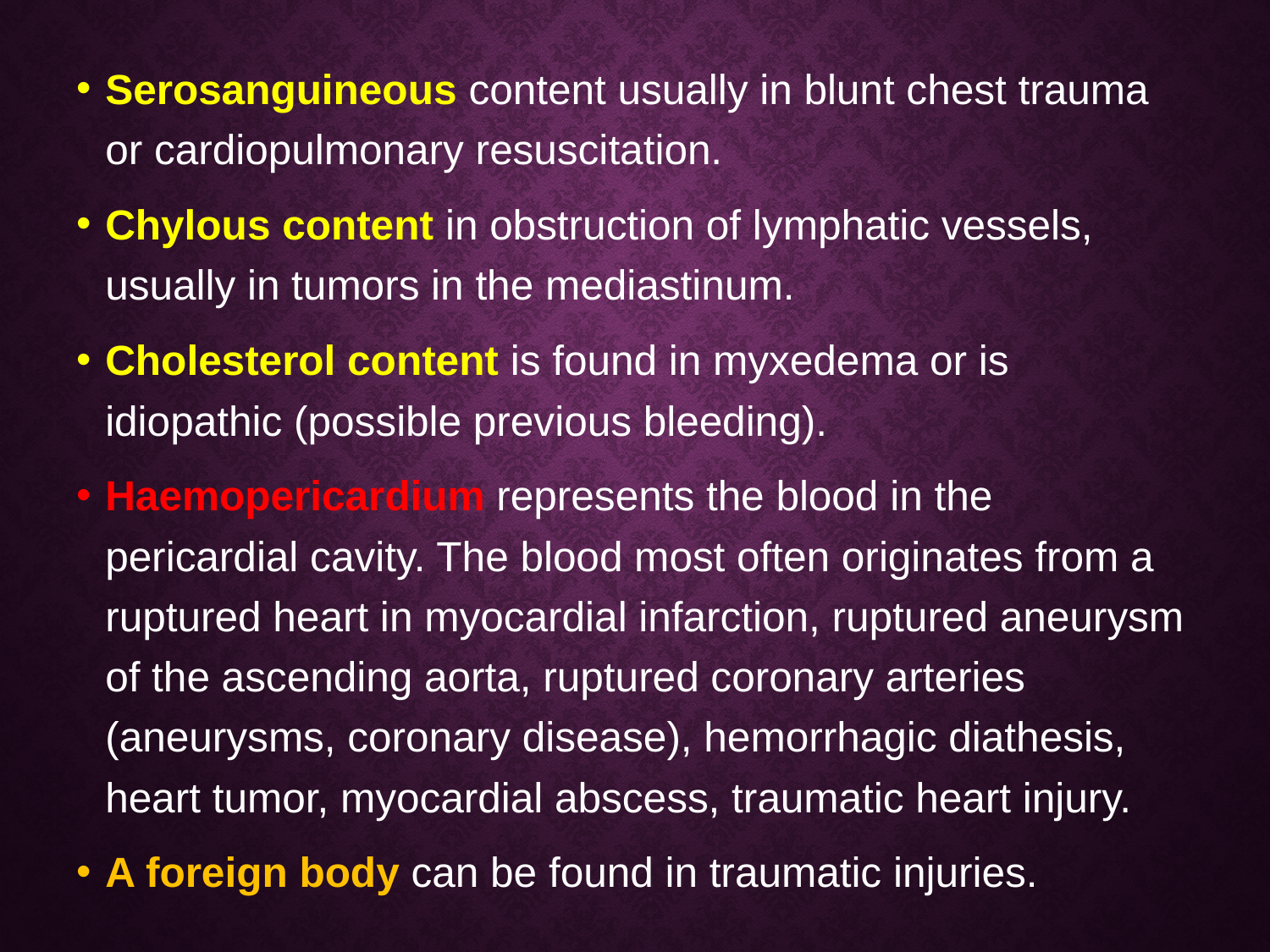

Serosanguineous content usually in blunt chest trauma or cardiopulmonary resuscitation.
Chylous content in obstruction of lymphatic vessels, usually in tumors in the mediastinum.
Cholesterol content is found in myxedema or is idiopathic (possible previous bleeding).
Haemopericardium represents the blood in the pericardial cavity. The blood most often originates from a ruptured heart in myocardial infarction, ruptured aneurysm of the ascending aorta, ruptured coronary arteries (aneurysms, coronary disease), hemorrhagic diathesis, heart tumor, myocardial abscess, traumatic heart injury.
A foreign body can be found in traumatic injuries.